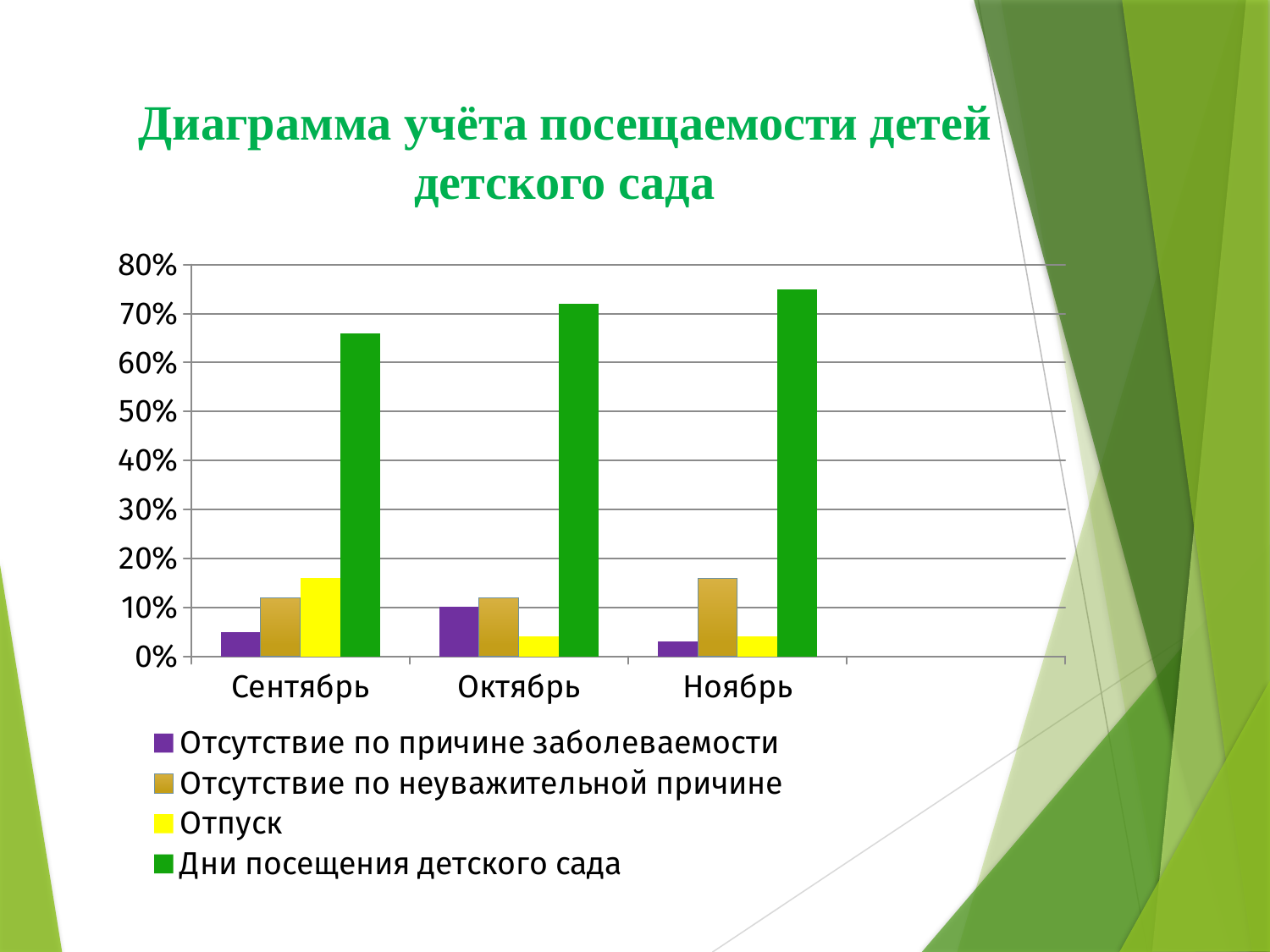

# Диаграмма учёта посещаемости детей детского сада

### Chart

| Category | Отсутствие по причине заболеваемости | Отсутствие по неуважительной причине | Отпуск | Дни посещения детского сада |
|---|---|---|---|---|
| Сентябрь | 0.05 | 0.12 | 0.16 | 0.66 |
| Октябрь | 0.102 | 0.12 | 0.04 | 0.72 |
| Ноябрь | 0.03 | 0.16 | 0.04 | 0.75 |